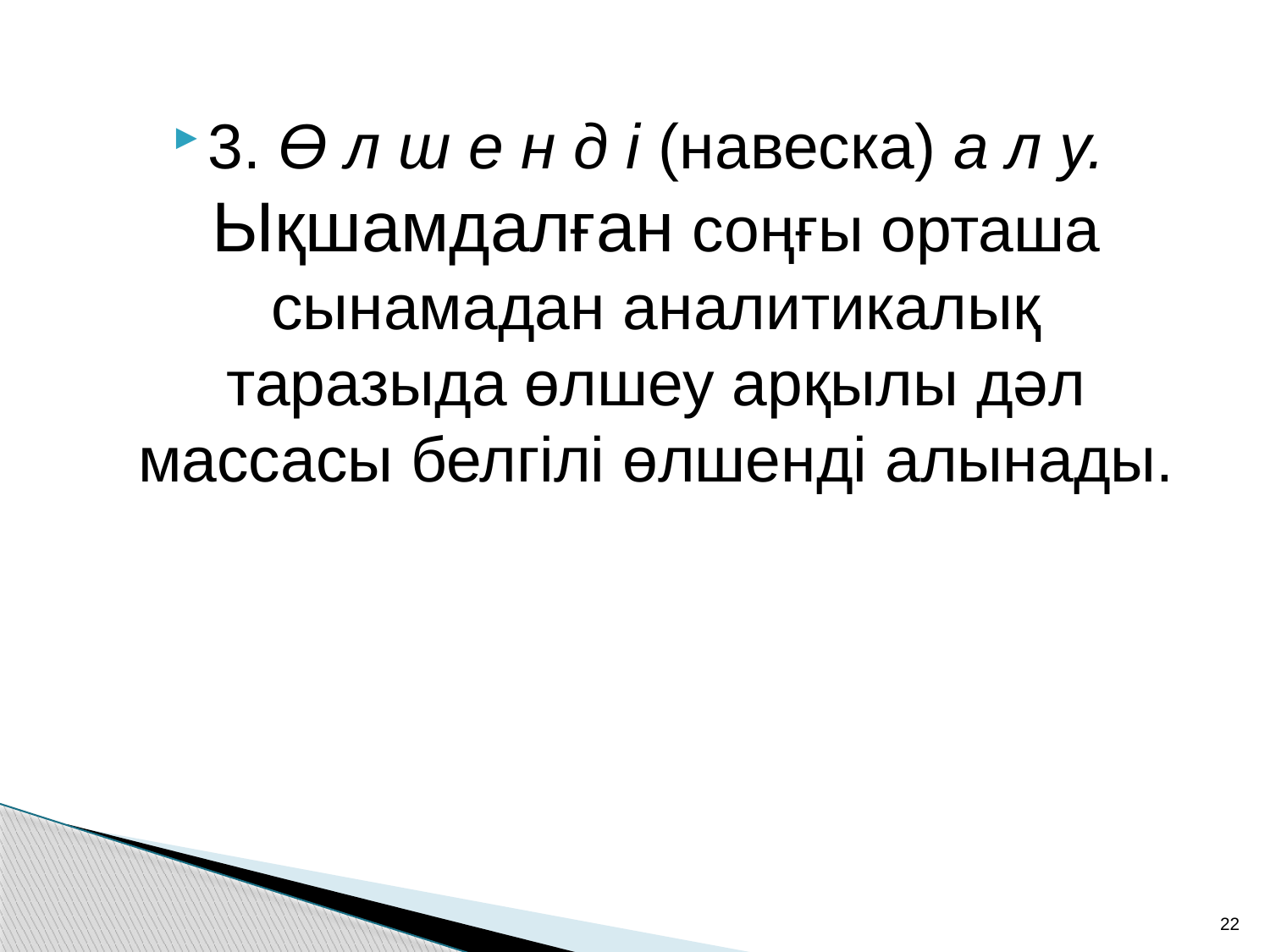

3. Ө л ш е н д і (навеска) а л у. Ықшамдалған соңғы орташа сынамадан аналитикалық таразыда өлшеу арқылы дәл массасы белгілі өлшенді алынады.

22